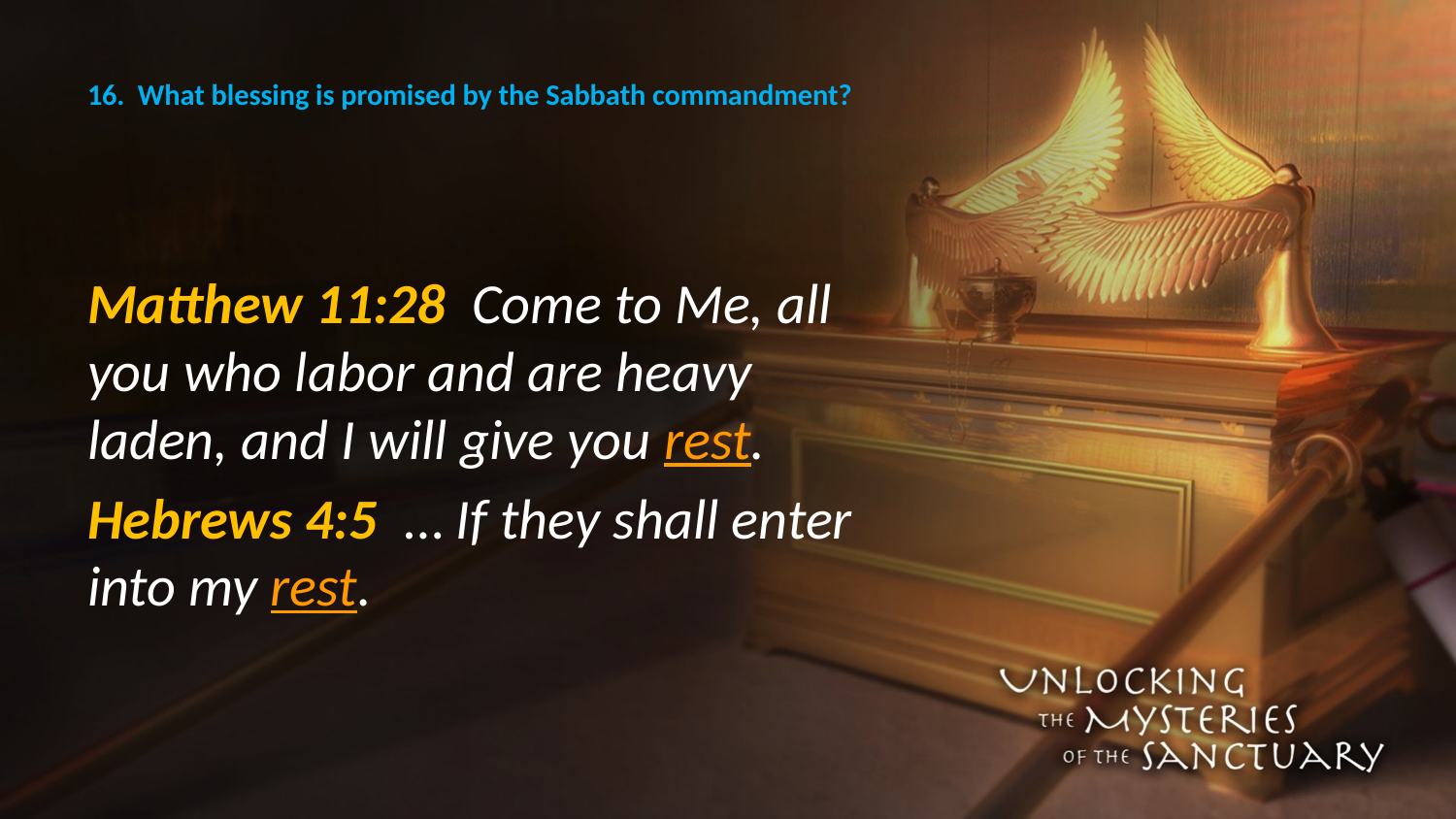

# 16.  What blessing is promised by the Sabbath commandment?

Matthew 11:28  Come to Me, all you who labor and are heavy laden, and I will give you rest.
Hebrews 4:5  … If they shall enter into my rest.